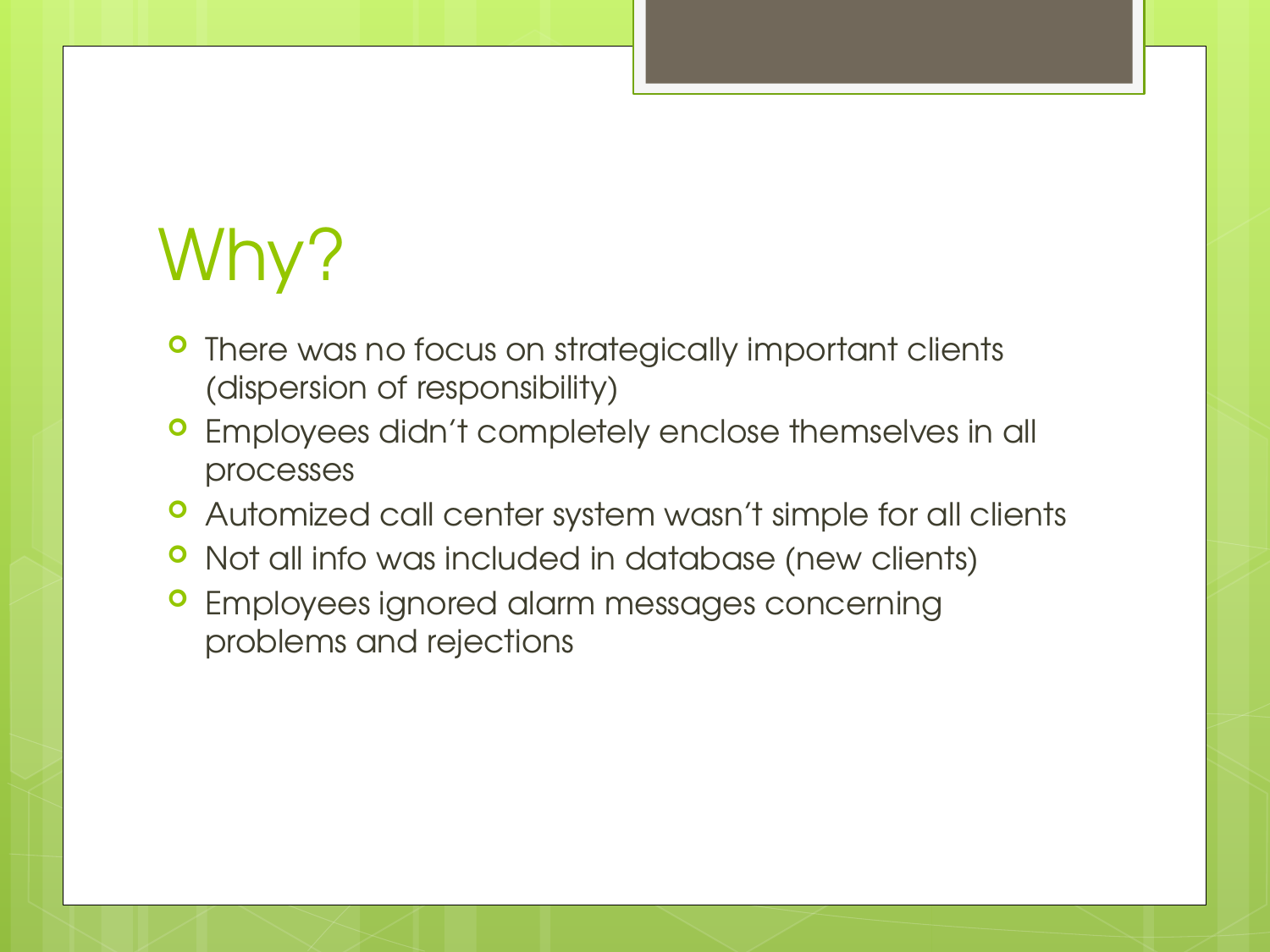

# Why?
There was no focus on strategically important clients (dispersion of responsibility)
Employees didn’t completely enclose themselves in all processes
Automized call center system wasn’t simple for all clients
Not all info was included in database (new clients)
Employees ignored alarm messages concerning problems and rejections